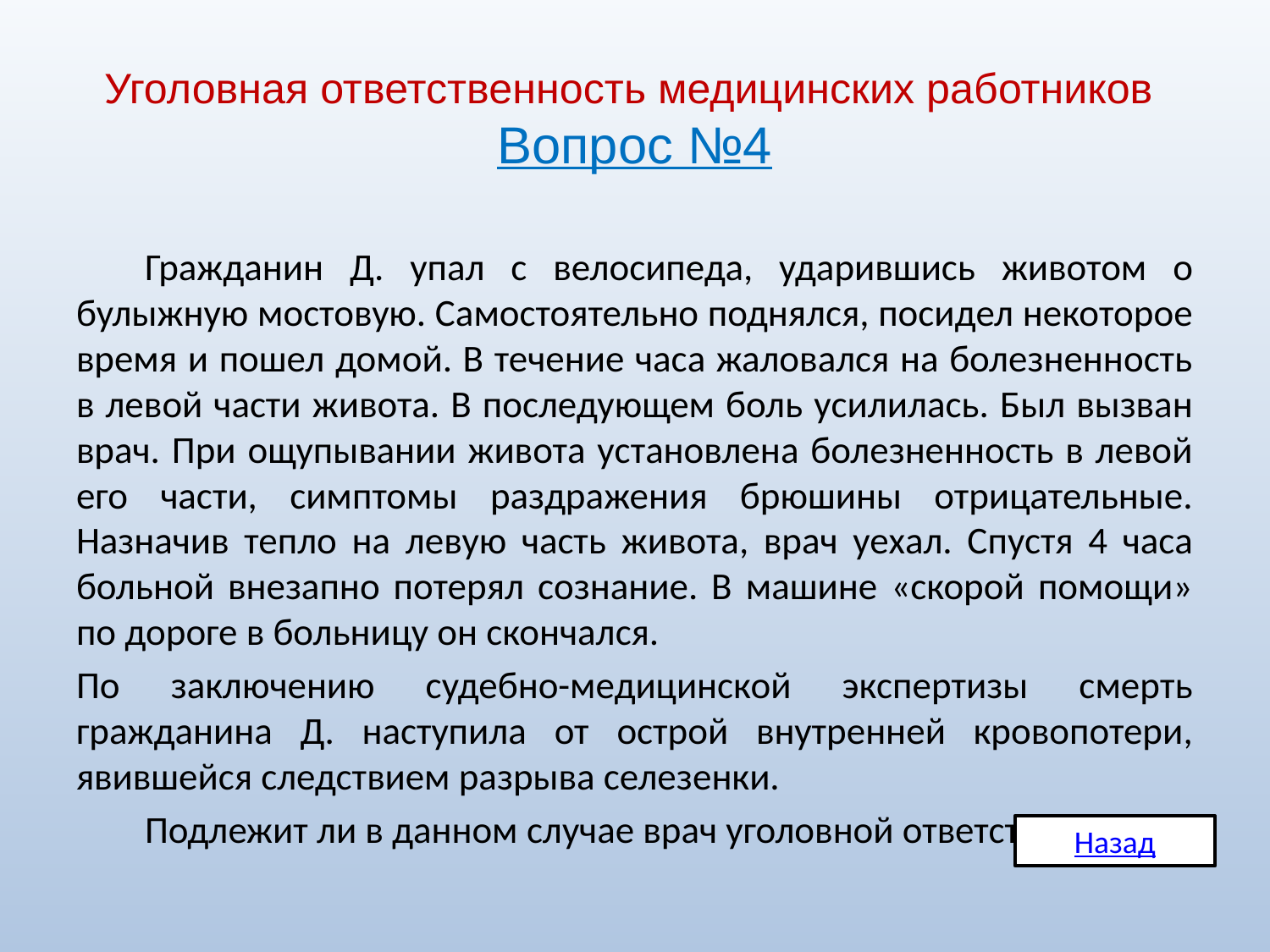

# Уголовная ответственность медицинских работников Вопрос №4
	Гражданин Д. упал с велосипеда, ударившись животом о булыжную мостовую. Самостоятельно поднялся, посидел некоторое время и пошел домой. В течение часа жаловался на болезненность в левой части живота. В последующем боль усилилась. Был вызван врач. При ощупывании живота установлена болезненность в левой его части, симптомы раздражения брюшины отрицательные. Назначив тепло на левую часть живота, врач уехал. Спустя 4 часа больной внезапно потерял сознание. В машине «скорой помощи» по дороге в больницу он скончался.
По заключению судебно-медицинской экспертизы смерть гражданина Д. наступила от острой внутренней кровопотери, явившейся следствием разрыва селезенки.
	Подлежит ли в данном случае врач уголовной ответственности?

Назад